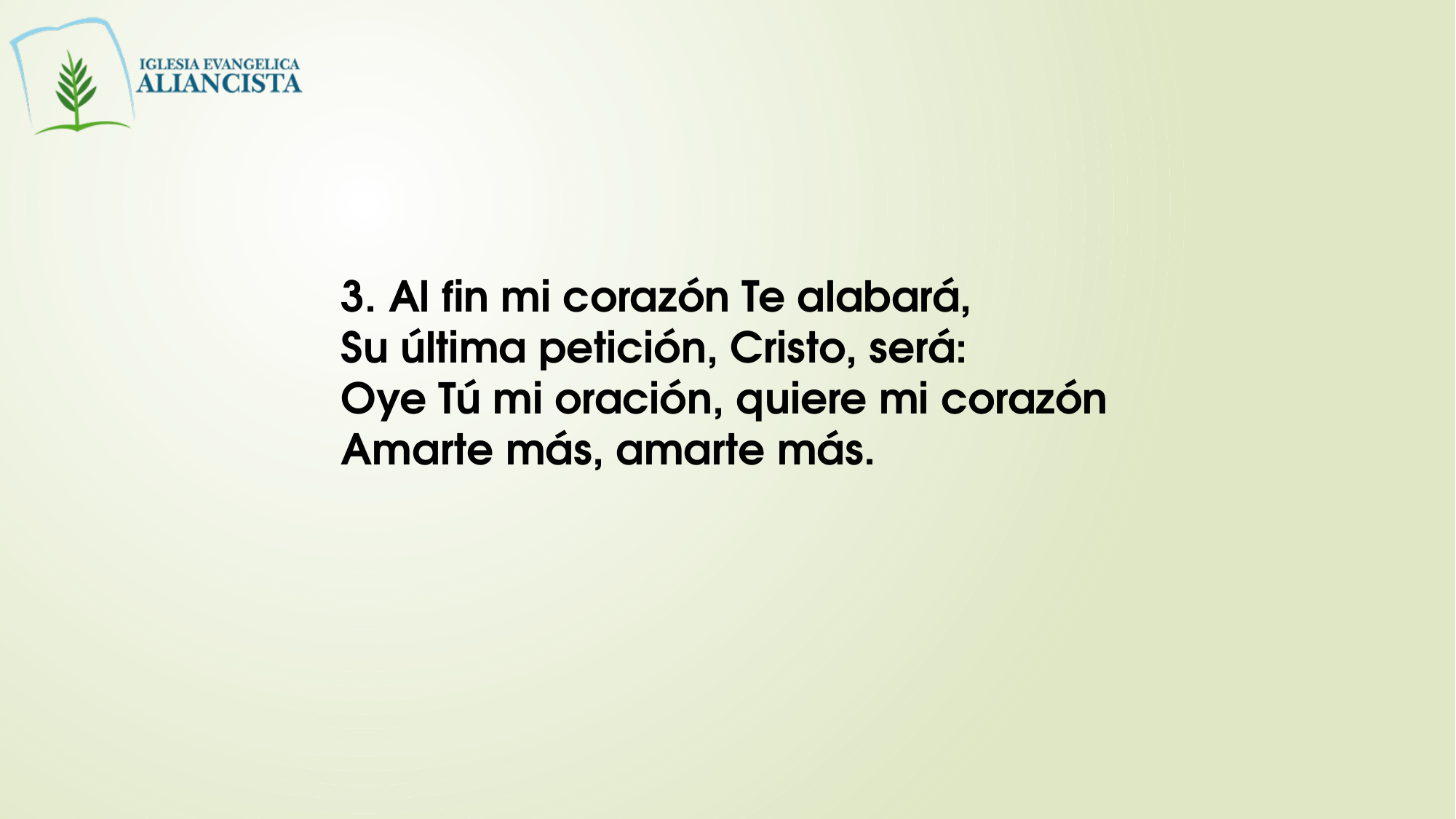

3. Al fin mi corazón Te alabará,
Su última petición, Cristo, será:
Oye Tú mi oración, quiere mi corazón
Amarte más, amarte más.